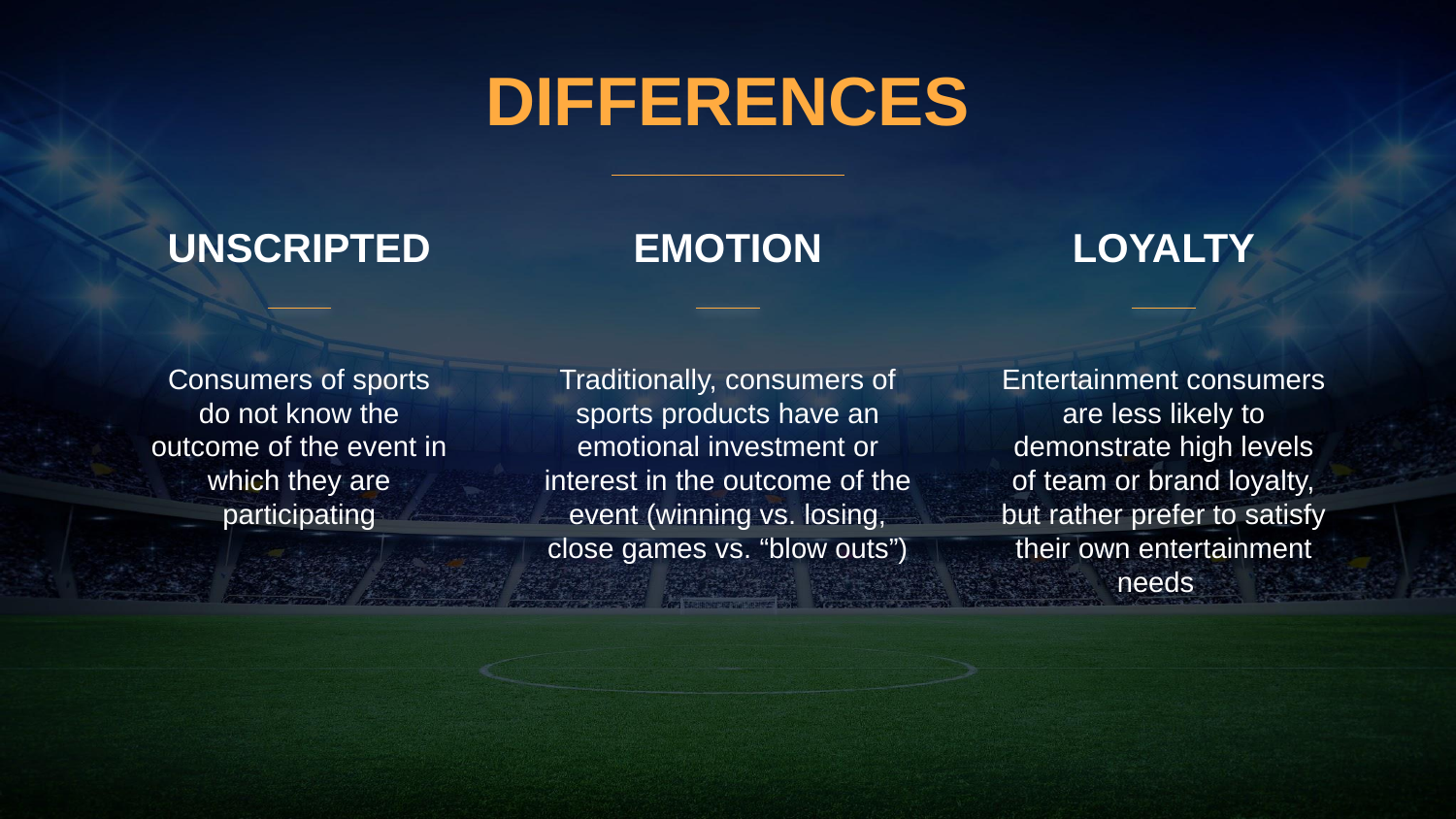

DIFFERENCES
UNSCRIPTED
# EMOTION
LOYALTY
Consumers of sports do not know the outcome of the event in which they are participating

Traditionally, consumers of sports products have an emotional investment or interest in the outcome of the event (winning vs. losing, close games vs. “blow outs”)
Entertainment consumers are less likely to demonstrate high levels of team or brand loyalty, but rather prefer to satisfy their own entertainment needs